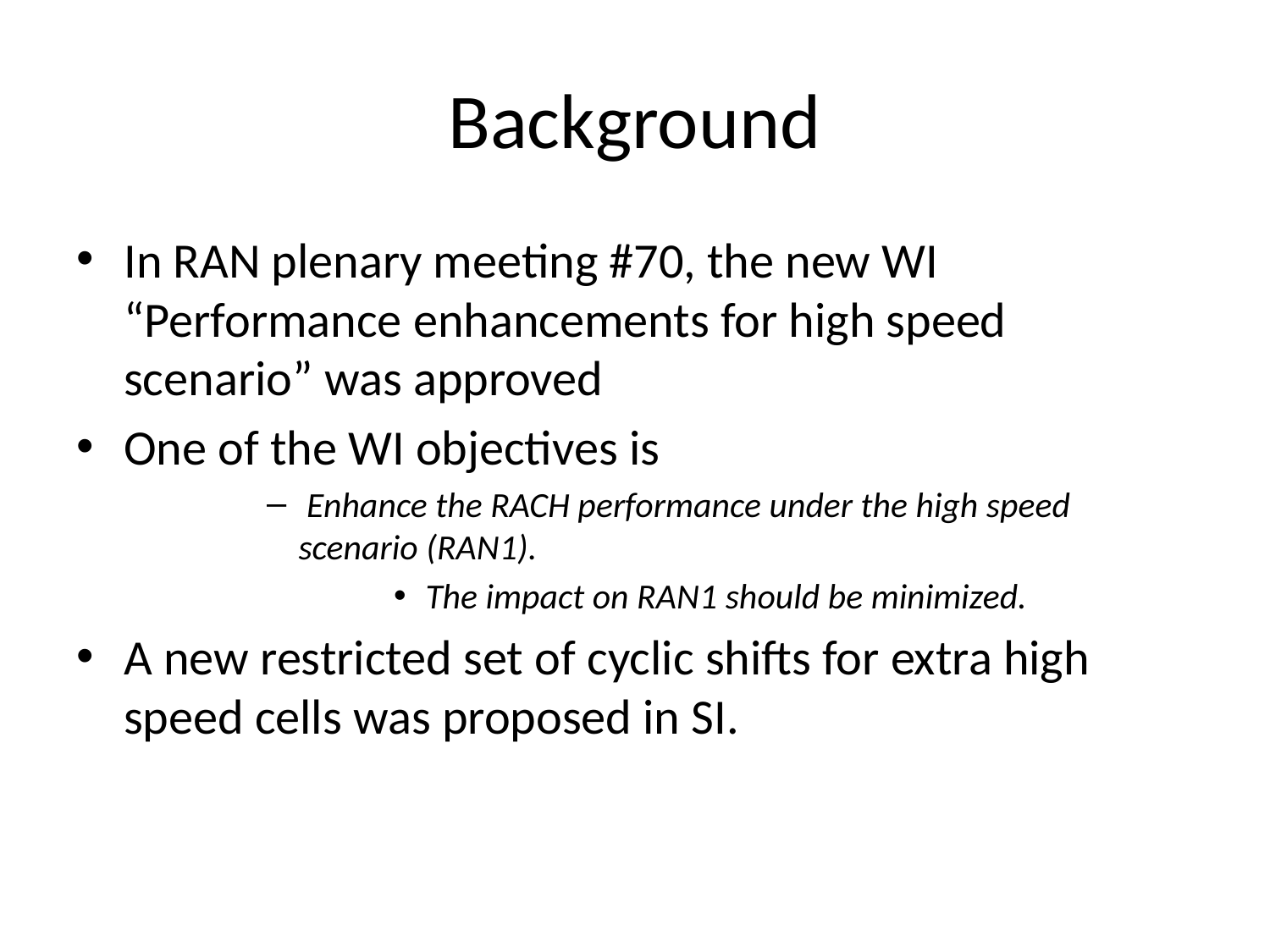

# Background
In RAN plenary meeting #70, the new WI “Performance enhancements for high speed scenario” was approved
One of the WI objectives is
 Enhance the RACH performance under the high speed scenario (RAN1).
The impact on RAN1 should be minimized.
A new restricted set of cyclic shifts for extra high speed cells was proposed in SI.